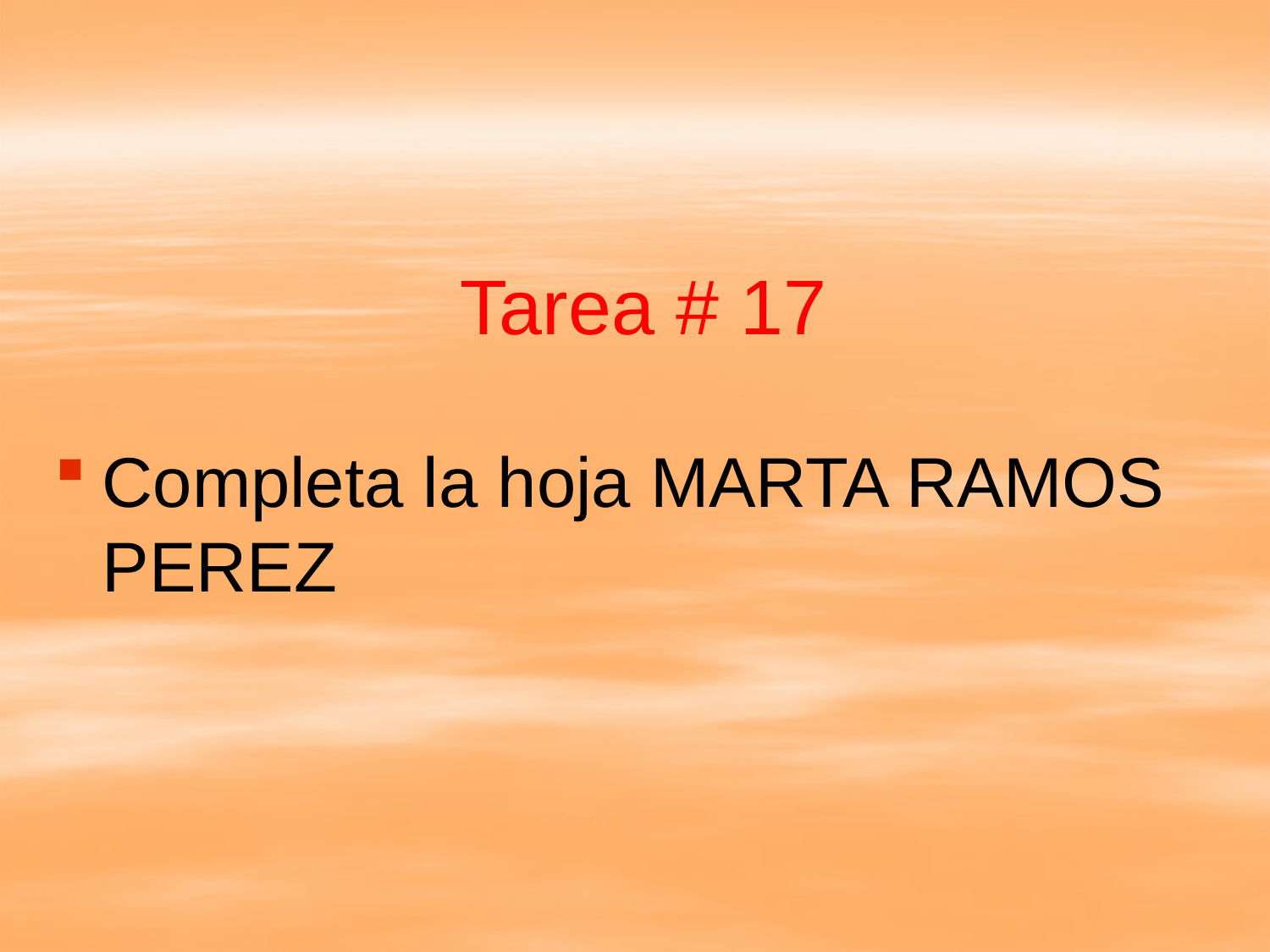

# Tarea # 17

Completa la hoja MARTA RAMOS PEREZ